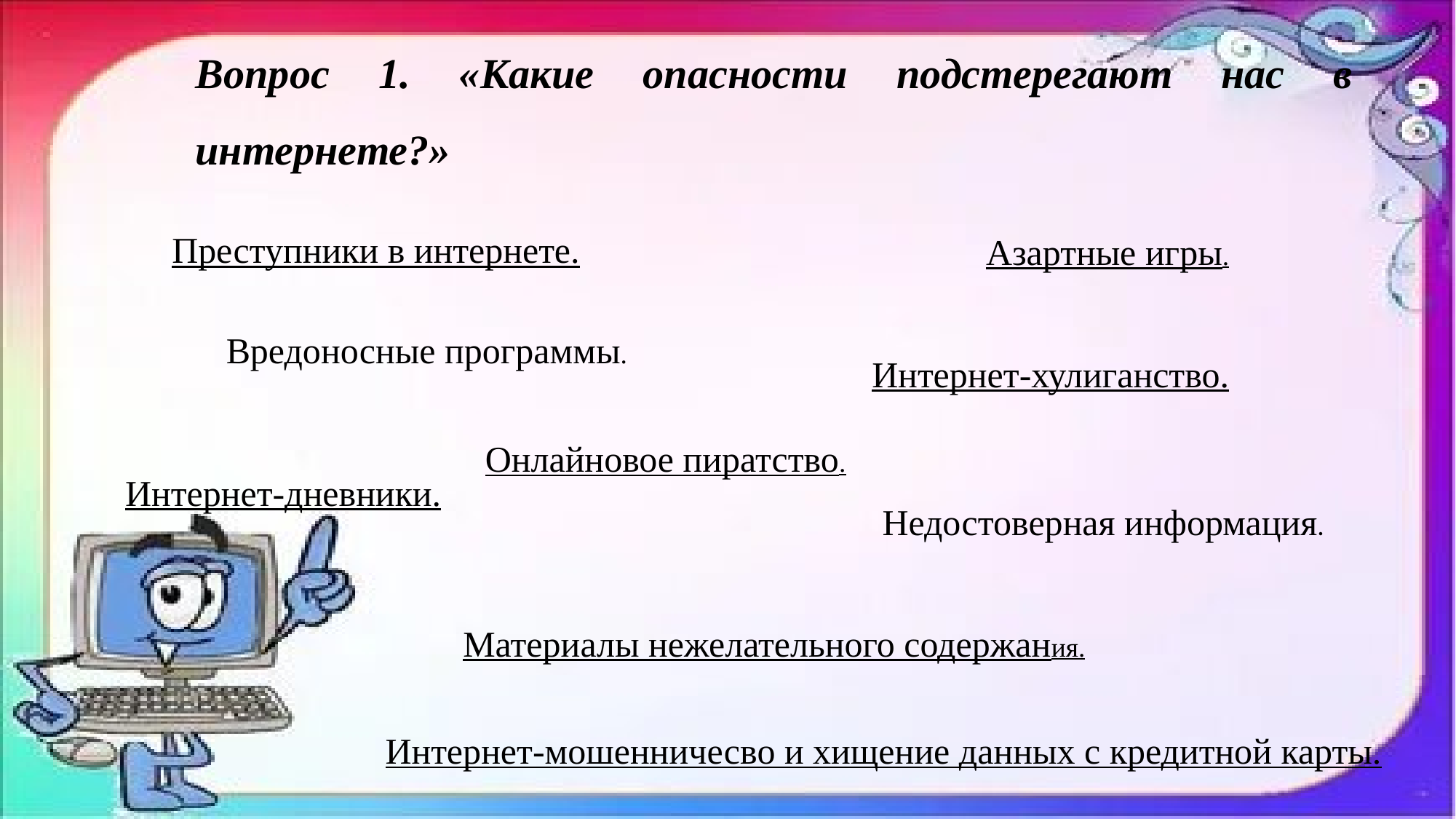

Вопрос 1. «Какие опасности подстерегают нас в интернете?»
Преступники в интернете.
Азартные игры.
Вредоносные программы.
Интернет-хулиганство.
Онлайновое пиратство.
Интернет-дневники.
Недостоверная информация.
Материалы нежелательного содержания.
Интернет-мошенничесво и хищение данных с кредитной карты.